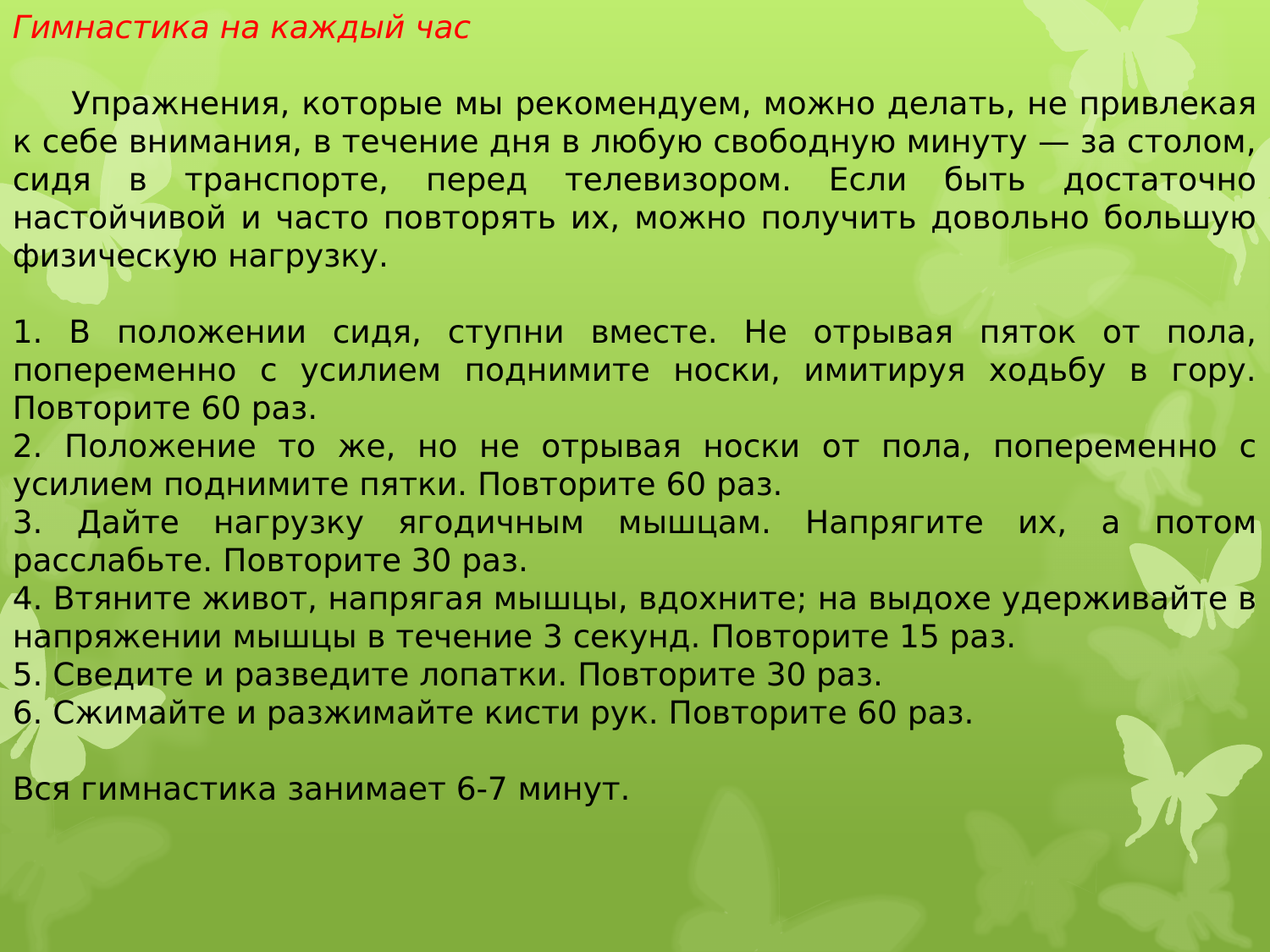

Гимнастика на каждый час

     Упражнения, которые мы рекомендуем, можно делать, не привлекая к себе внимания, в течение дня в любую свободную минуту — за столом, сидя в транспорте, перед телевизором. Если быть достаточно настойчивой и часто повторять их, можно получить довольно большую физическую нагрузку.

1. В положении сидя, ступни вместе. Не отрывая пяток от пола, попеременно с усилием поднимите носки, имитируя ходьбу в гору. Повторите 60 раз.
2. Положение то же, но не отрывая носки от пола, попеременно с усилием поднимите пятки. Повторите 60 раз.
3. Дайте нагрузку ягодичным мышцам. Напрягите их, а потом расслабьте. Повторите 30 раз.
4. Втяните живот, напрягая мышцы, вдохните; на выдохе удерживайте в напряжении мышцы в течение 3 секунд. Повторите 15 раз.
5. Сведите и разведите лопатки. Повторите 30 раз.
6. Сжимайте и разжимайте кисти рук. Повторите 60 раз.

Вся гимнастика занимает 6-7 минут.